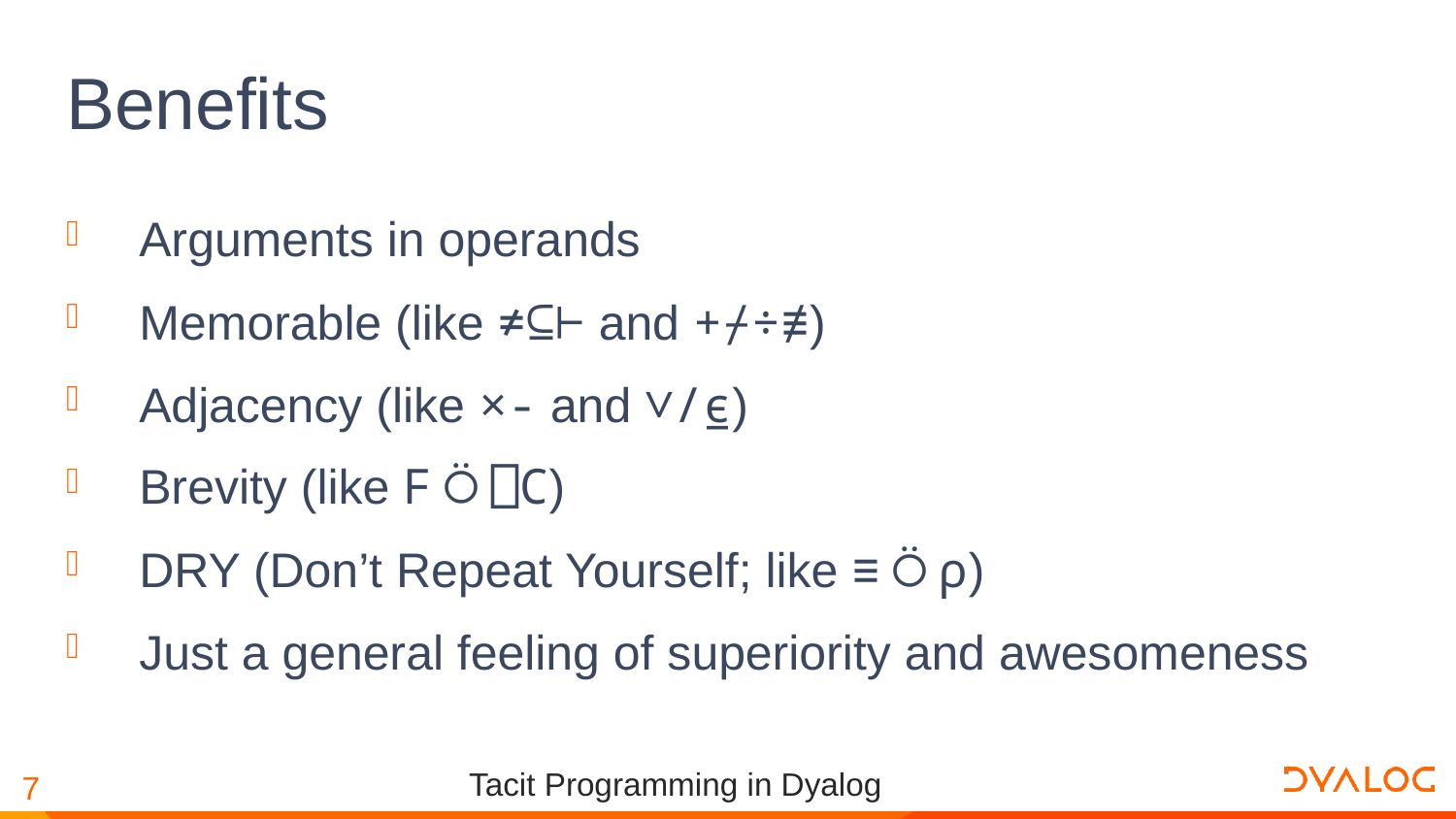

# Benefits
Arguments in operands
Memorable (like ≠⊆⊢ and +⌿÷≢)
Adjacency (like ×- and ∨/⍷)
Brevity (like F⍥⎕C)
DRY (Don’t Repeat Yourself; like ≡⍥⍴)
Just a general feeling of superiority and awesomeness